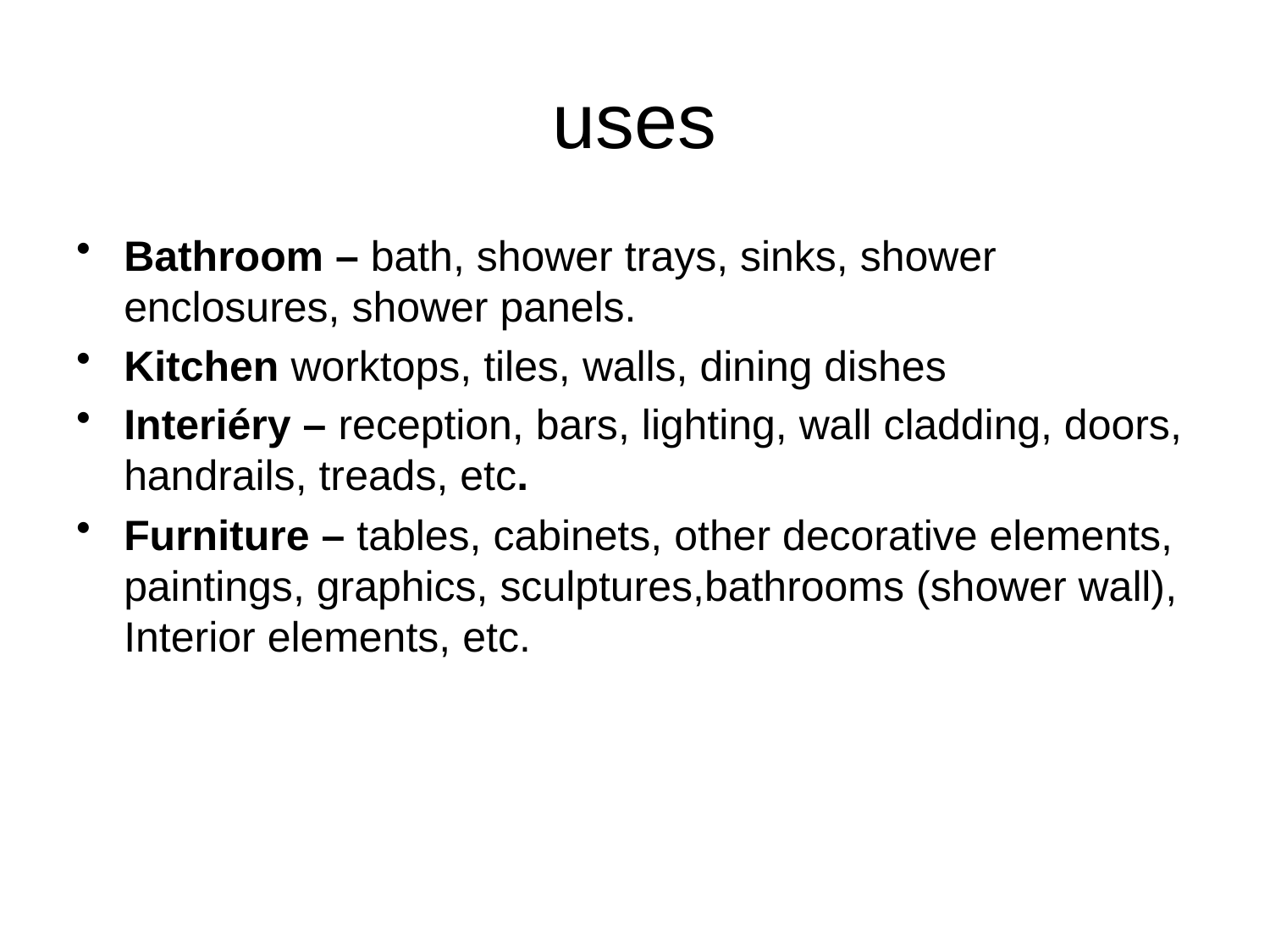

# uses
Bathroom – bath, shower trays, sinks, shower enclosures, shower panels.
Kitchen worktops, tiles, walls, dining dishes
Interiéry – reception, bars, lighting, wall cladding, doors, handrails, treads, etc.
Furniture – tables, cabinets, other decorative elements, paintings, graphics, sculptures,bathrooms (shower wall), Interior elements, etc.